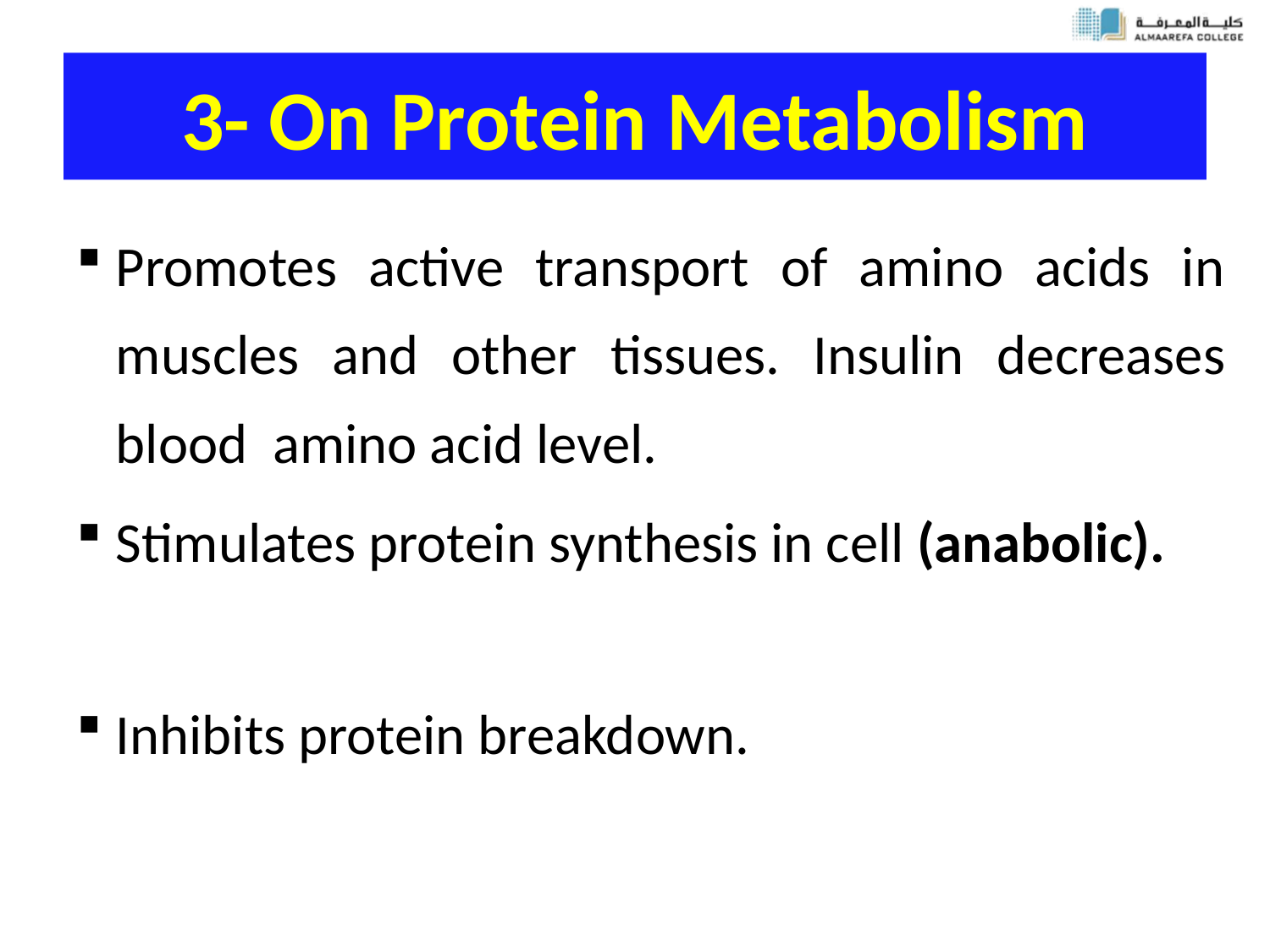

# 3- On Protein Metabolism

Promotes active transport of amino acids in muscles and other tissues. Insulin decreases blood  amino acid level.
Stimulates protein synthesis in cell (anabolic).

Inhibits protein breakdown.